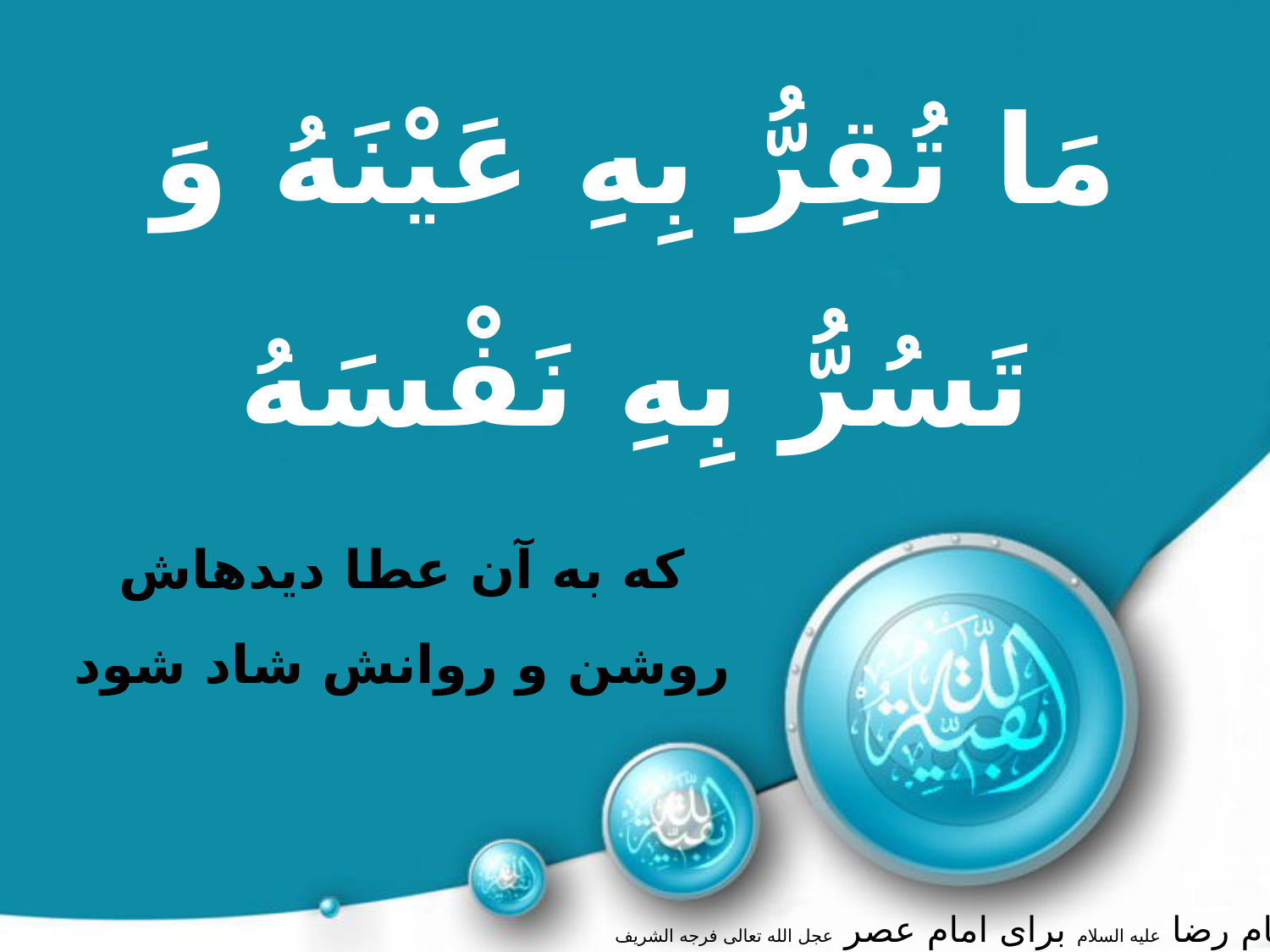

مَا تُقِرُّ بِهِ عَيْنَهُ وَ تَسُرُّ بِهِ نَفْسَهُ
كه به آن عطا ديده‏اش روشن و روانش شاد شود